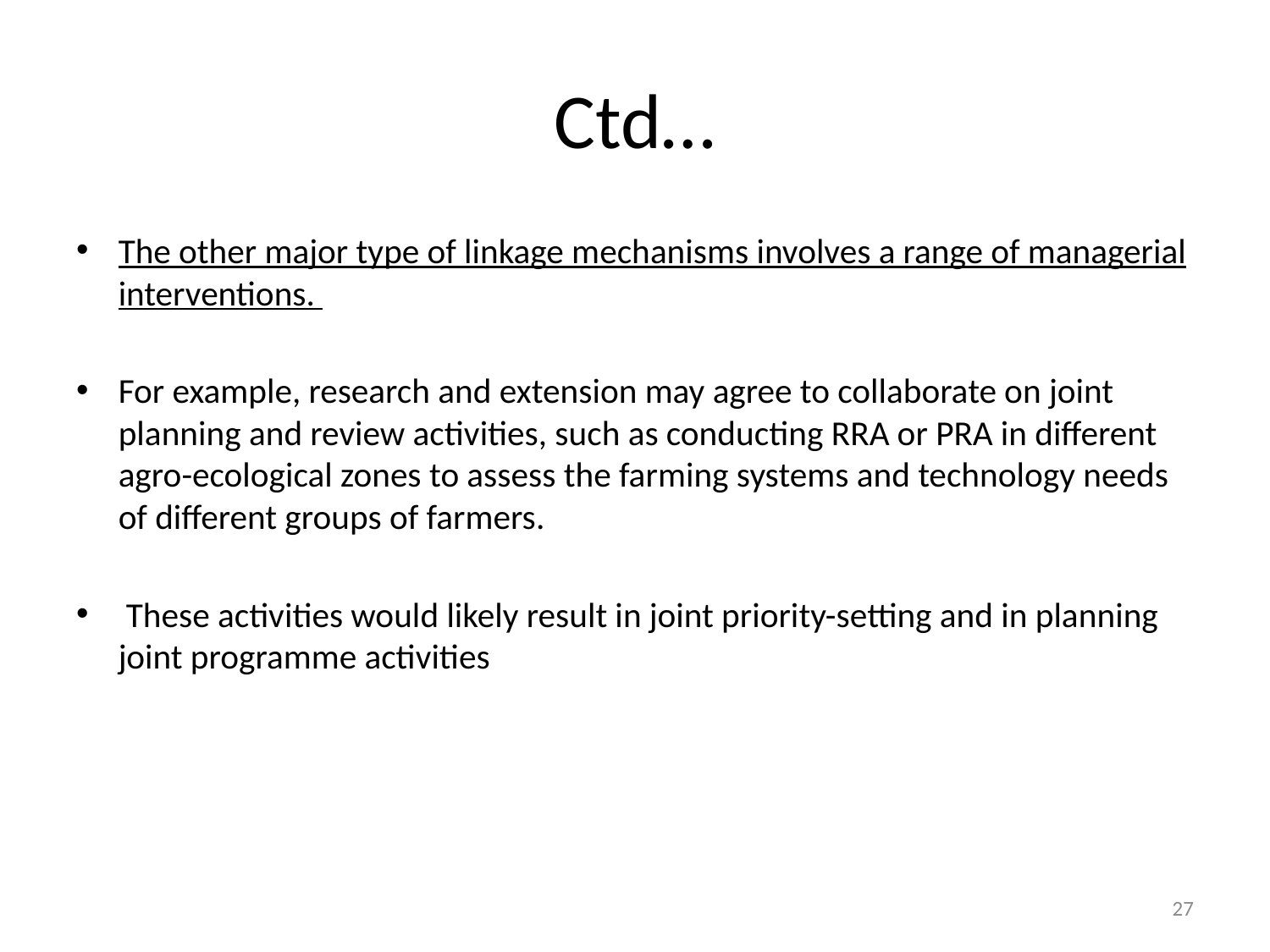

# Ctd…
The other major type of linkage mechanisms involves a range of managerial interventions.

For example, research and extension may agree to collaborate on joint planning and review activities, such as conducting RRA or PRA in different agro-ecological zones to assess the farming systems and technology needs of different groups of farmers.

 These activities would likely result in joint priority-setting and in planning joint programme activities

27